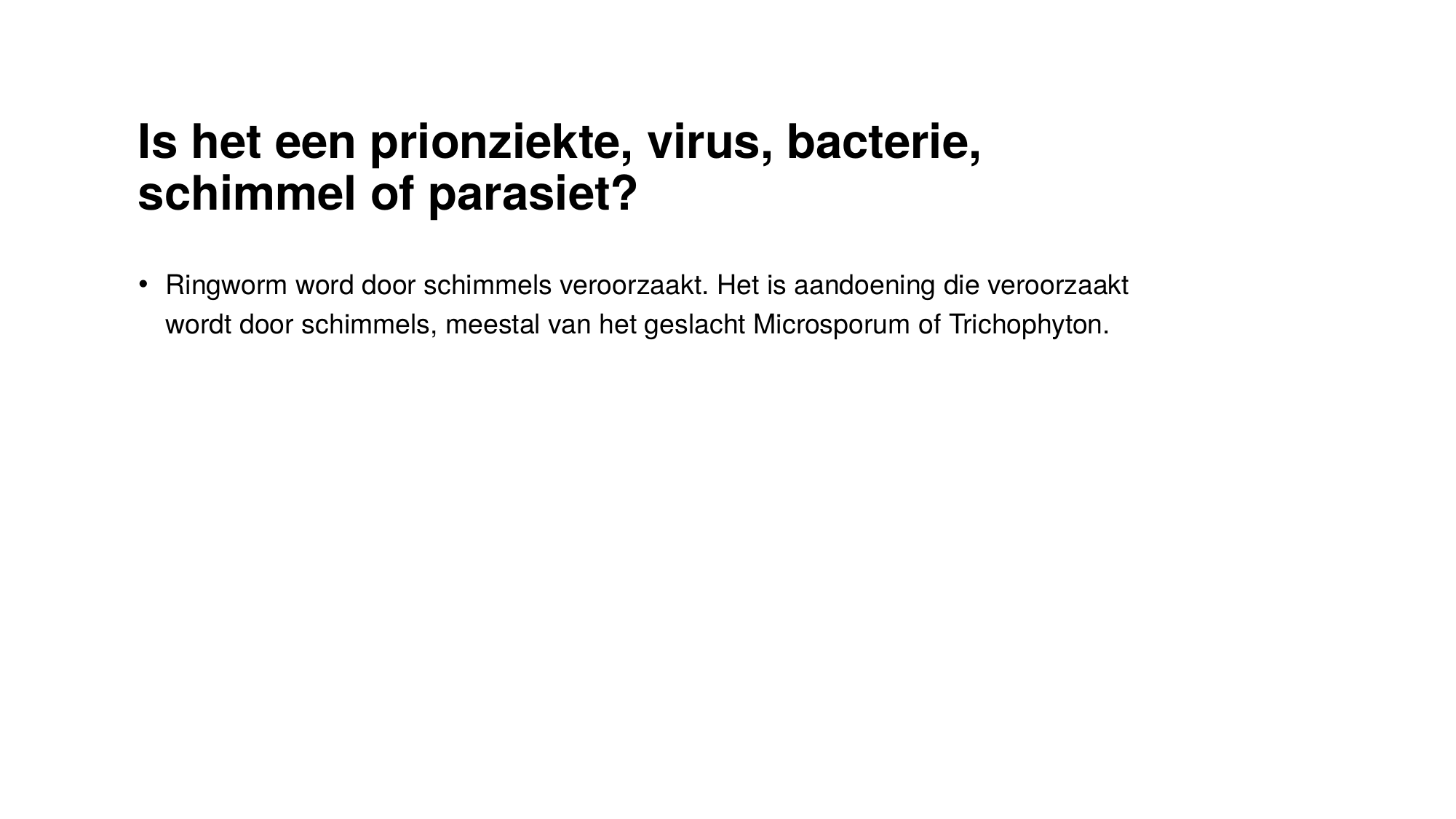

# Is het een prionziekte, virus, bacterie, schimmel of parasiet?
Ringworm word door schimmels veroorzaakt. Het is aandoening die veroorzaakt wordt door schimmels, meestal van het geslacht Microsporum of Trichophyton.